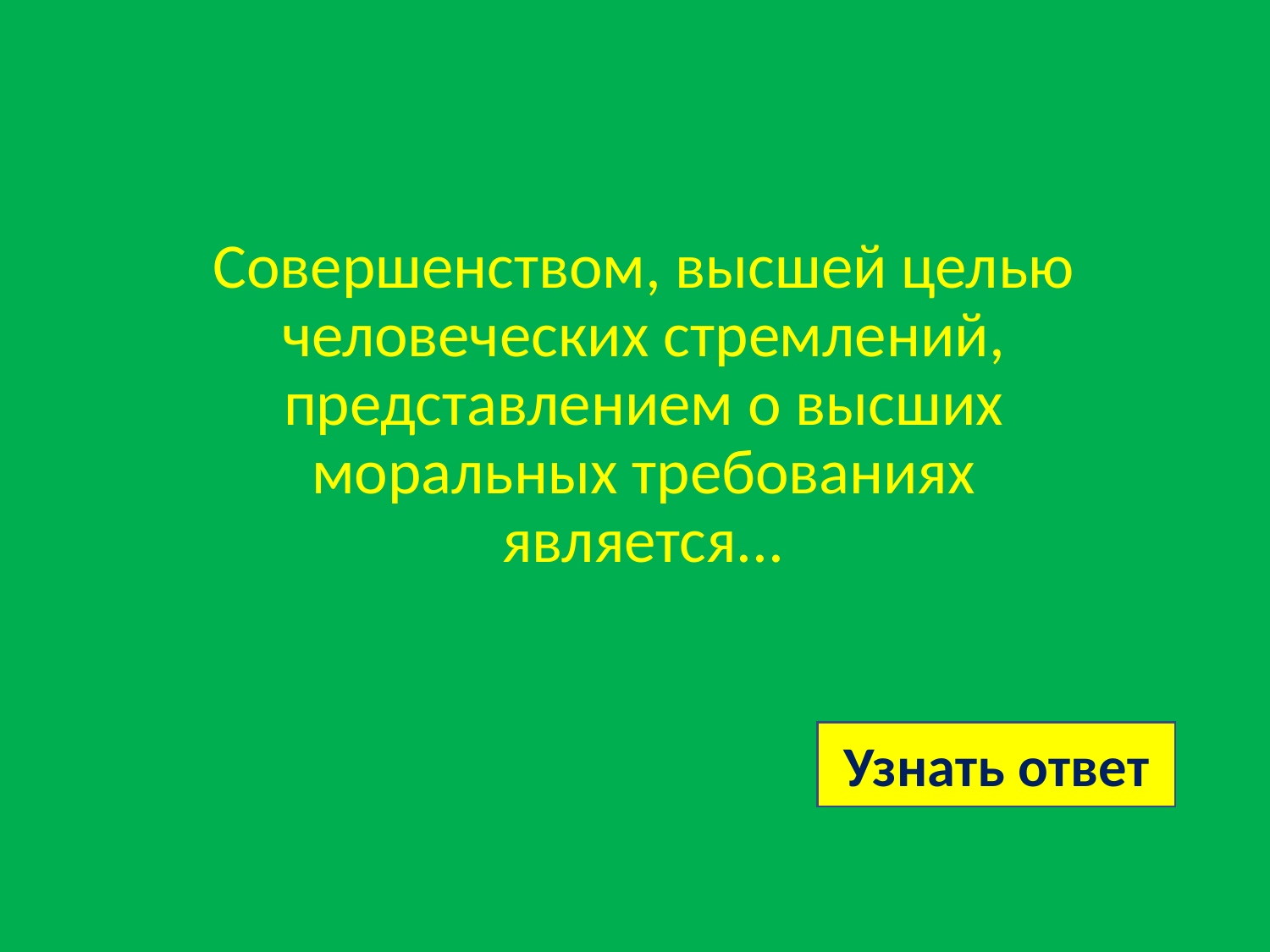

# Совершенством, высшей целью человеческих стремлений, представлением о высших моральных требованиях является...